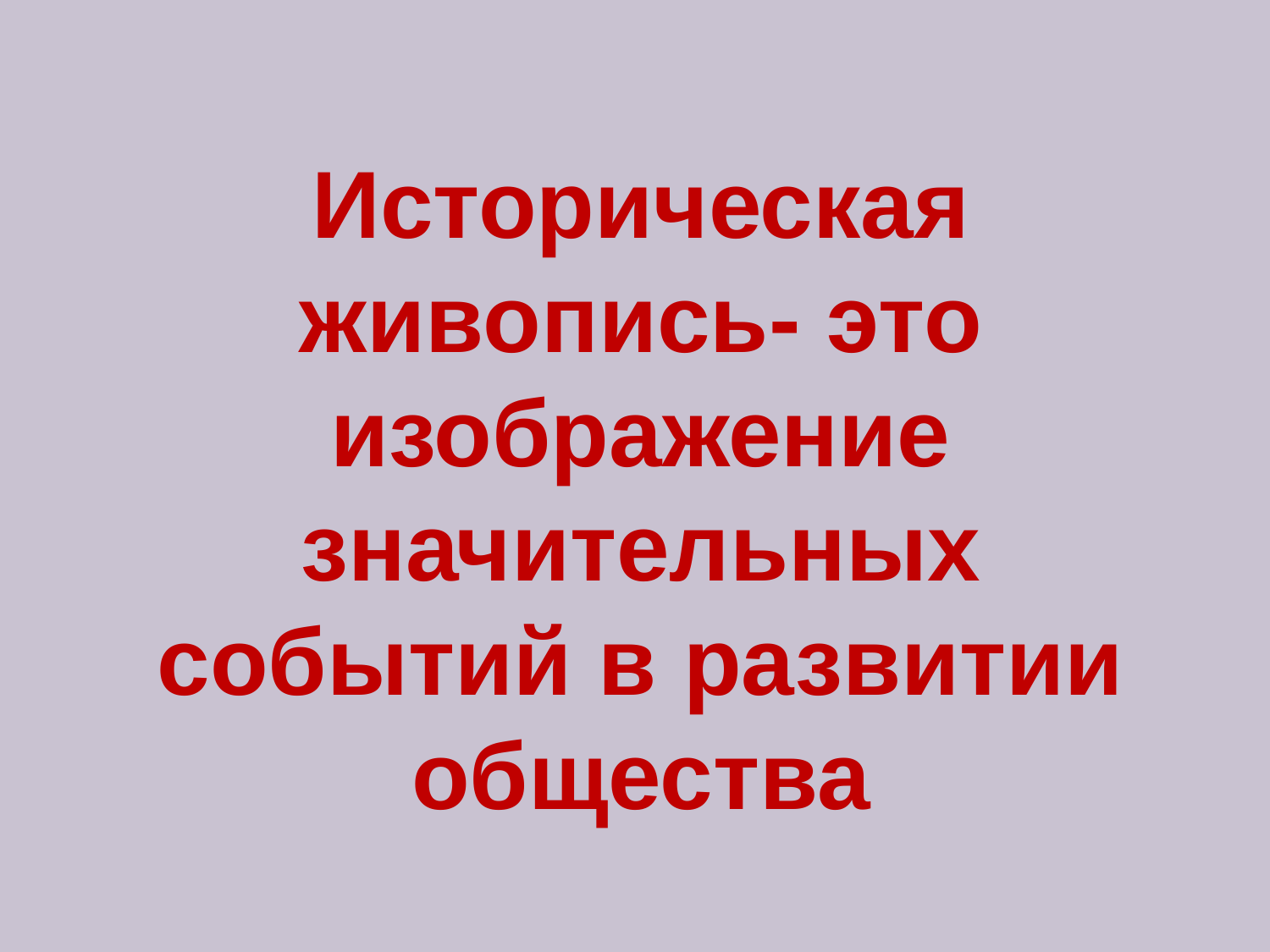

# Историческая живопись- это изображение значительных событий в развитии общества